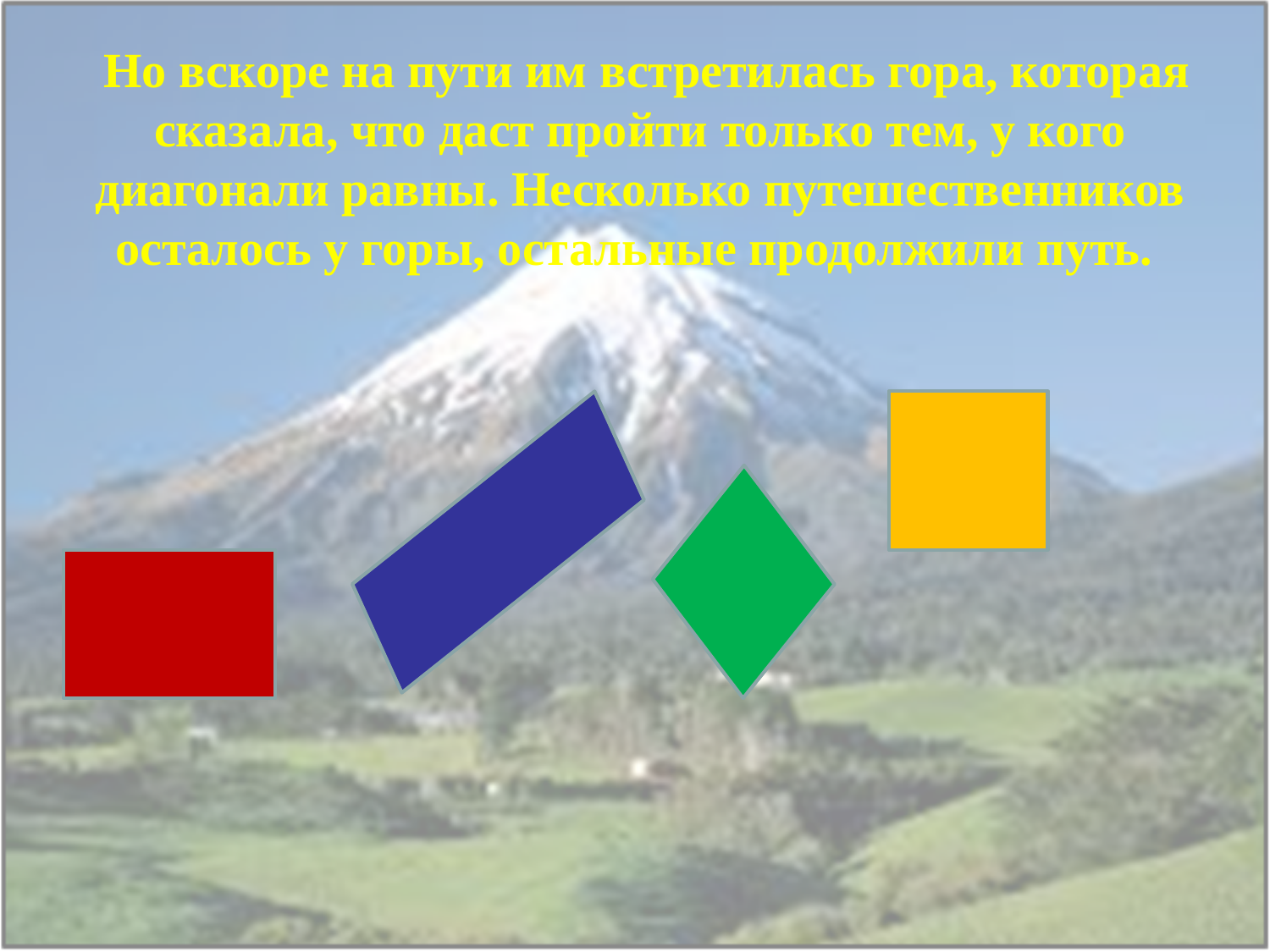

Но вскоре на пути им встретилась гора, которая сказала, что даст пройти только тем, у кого диагонали равны. Несколько путешественников осталось у горы, остальные продолжили путь.